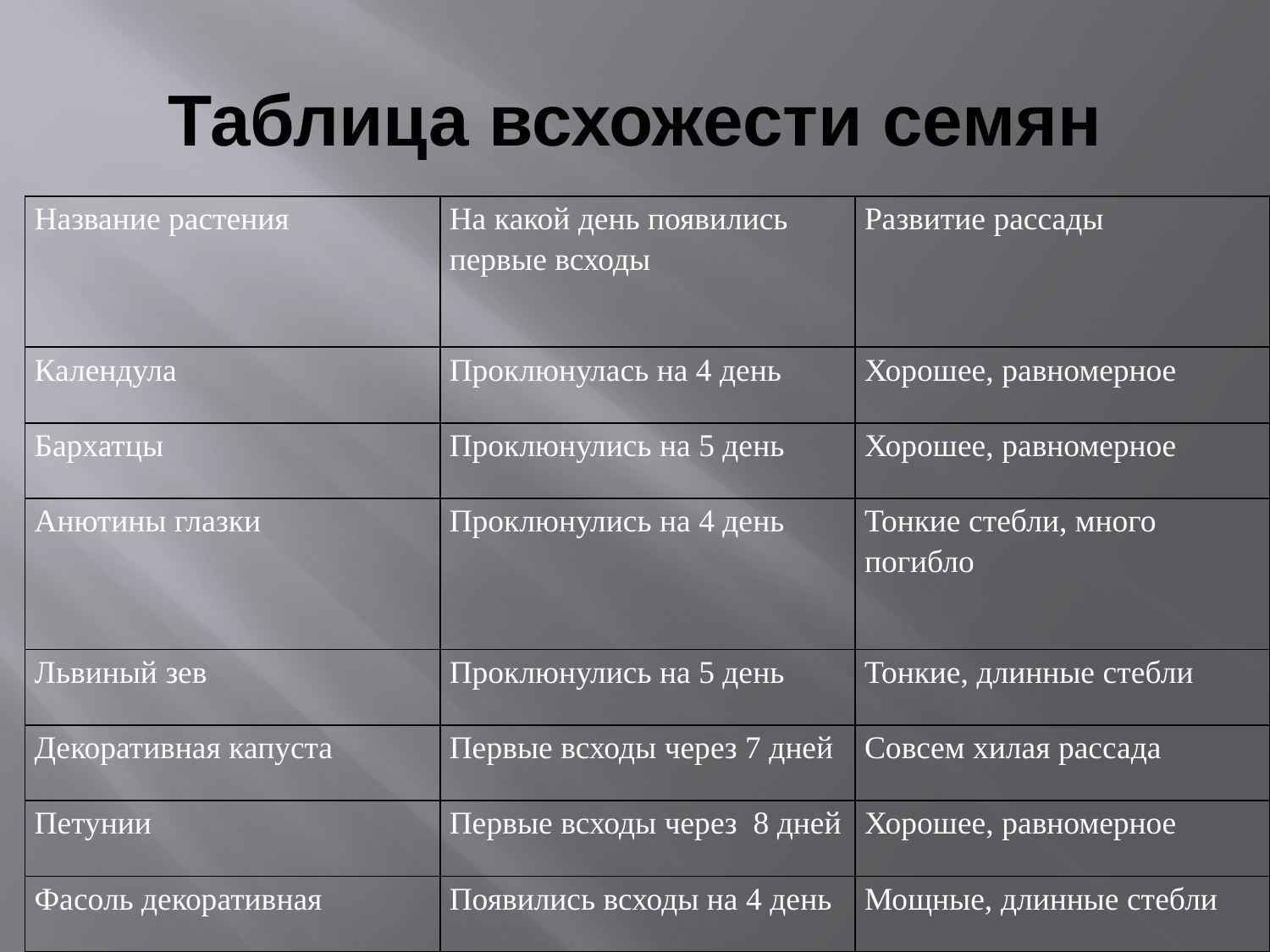

# Таблица всхожести семян
| Название растения | На какой день появились первые всходы | Развитие рассады |
| --- | --- | --- |
| Календула | Проклюнулась на 4 день | Хорошее, равномерное |
| Бархатцы | Проклюнулись на 5 день | Хорошее, равномерное |
| Анютины глазки | Проклюнулись на 4 день | Тонкие стебли, много погибло |
| Львиный зев | Проклюнулись на 5 день | Тонкие, длинные стебли |
| Декоративная капуста | Первые всходы через 7 дней | Совсем хилая рассада |
| Петунии | Первые всходы через 8 дней | Хорошее, равномерное |
| Фасоль декоративная | Появились всходы на 4 день | Мощные, длинные стебли |